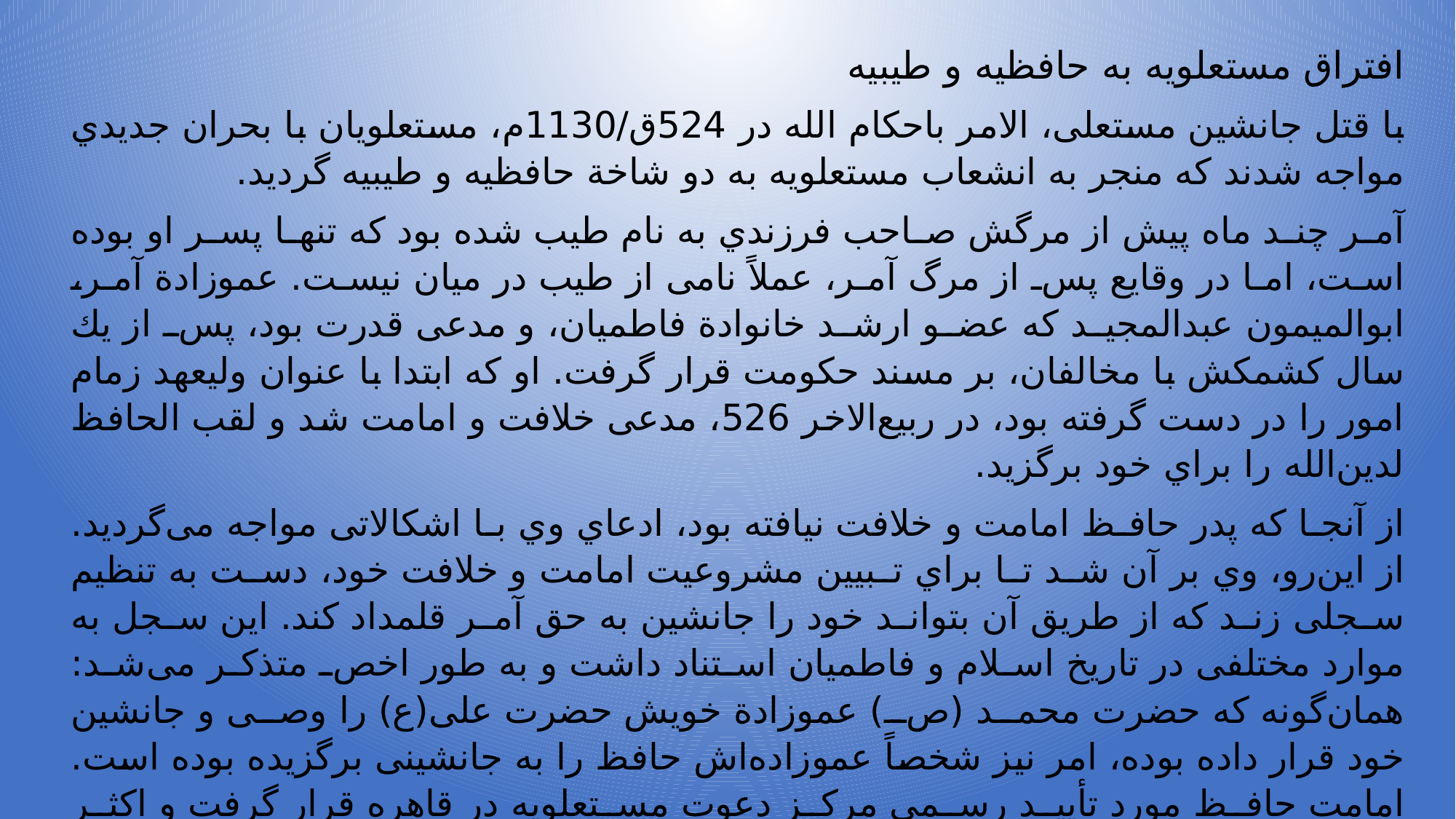

افتراق مستعلویه به حافظیه و طیبیه
با قتل‌ جانشين‌ مستعلى‌، الامر باحكام‌ الله‌ در 524ق‌/1130م‌، مستعلويان‌ با بحران‌ جديدي‌ مواجه‌ شدند كه‌ منجر به‌ انشعاب‌ مستعلويه‌ به‌ دو شاخة حافظيه‌ و طيبيه‌ گرديد.
آمر چند ماه‌ پيش‌ از مرگش‌ صاحب‌ فرزندي‌ به‌ نام‌ طيب‌ شده‌ بود كه‌ تنها پسر او بوده‌ است‌، اما در وقايع‌ پس‌ از مرگ‌ آمر، عملاً نامى‌ از طيب‌ در ميان‌ نيست‌. عموزادة آمر، ابوالميمون‌ عبدالمجيد كه‌ عضو ارشد خانوادة فاطميان‌، و مدعى‌ قدرت‌ بود، پس‌ از يك‌ سال‌ كشمكش‌ با مخالفان‌، بر مسند حكومت‌ قرار گرفت‌. او كه‌ ابتدا با عنوان‌ وليعهد زمام‌ امور را در دست‌ گرفته‌ بود، در ربيع‌الاخر 526، مدعى‌ خلافت‌ و امامت‌ شد و لقب‌ الحافظ لدين‌الله‌ را براي‌ خود برگزيد.
از آنجا كه‌ پدر حافظ امامت‌ و خلافت‌ نيافته‌ بود، ادعاي‌ وي‌ با اشكالاتى‌ مواجه‌ مى‌گرديد. از اين‌رو، وي‌ بر آن‌ شد تا براي‌ تبيين‌ مشروعيت‌ امامت‌ و خلافت‌ خود، دست‌ به‌ تنظيم‌ سجلى‌ زند كه‌ از طريق‌ آن‌ بتواند خود را جانشين‌ به‌ حق‌ آمر قلمداد كند. اين‌ سجل‌ به‌ موارد مختلفى‌ در تاريخ‌ اسلام‌ و فاطميان‌ استناد داشت‌ و به‌ طور اخص‌ متذكر مى‌شد: همان‌گونه‌ كه‌ حضرت‌ محمد (ص‌) عموزادة خويش‌ حضرت‌ على‌(ع‌) را وصى‌ و جانشين‌ خود قرار داده‌ بوده‌، امر نيز شخصاً عموزاده‌اش‌ حافظ را به‌ جانشينى‌ برگزيده‌ بوده‌ است‌. امامت‌ حافظ مورد تأييد رسمى‌ مركز دعوت‌ مستعلويه‌ در قاهره‌ قرار گرفت‌ و اكثر اسماعيليان‌ مستعلوي‌ در مصر و شام‌، و گروهى‌ از مستعلويان‌ يمن‌ كه‌ حافظ و جانشينانش‌ را به‌ عنوان‌ امامان‌ خود شناختند، با نامهاي‌ حافظيه‌ و مجيديه‌ اشتهار يافتند. از طرف‌ ديگر، گروههايى‌ از مستعلويان‌ مصر و شام‌، و شمار كثيري‌ از مستعلويان‌ يمن‌ ادعاهاي‌ حافظ را باطل‌ دانستند و امامت‌ طيب‌ را پذيرفتند كه‌ ابتدا با نام‌ آمريه‌، و پس‌ از تأسيس‌ دعوت‌ مستقل‌ طيبى‌ در يمن‌، به‌ طيبيه‌ شهرت‌ يافتند.